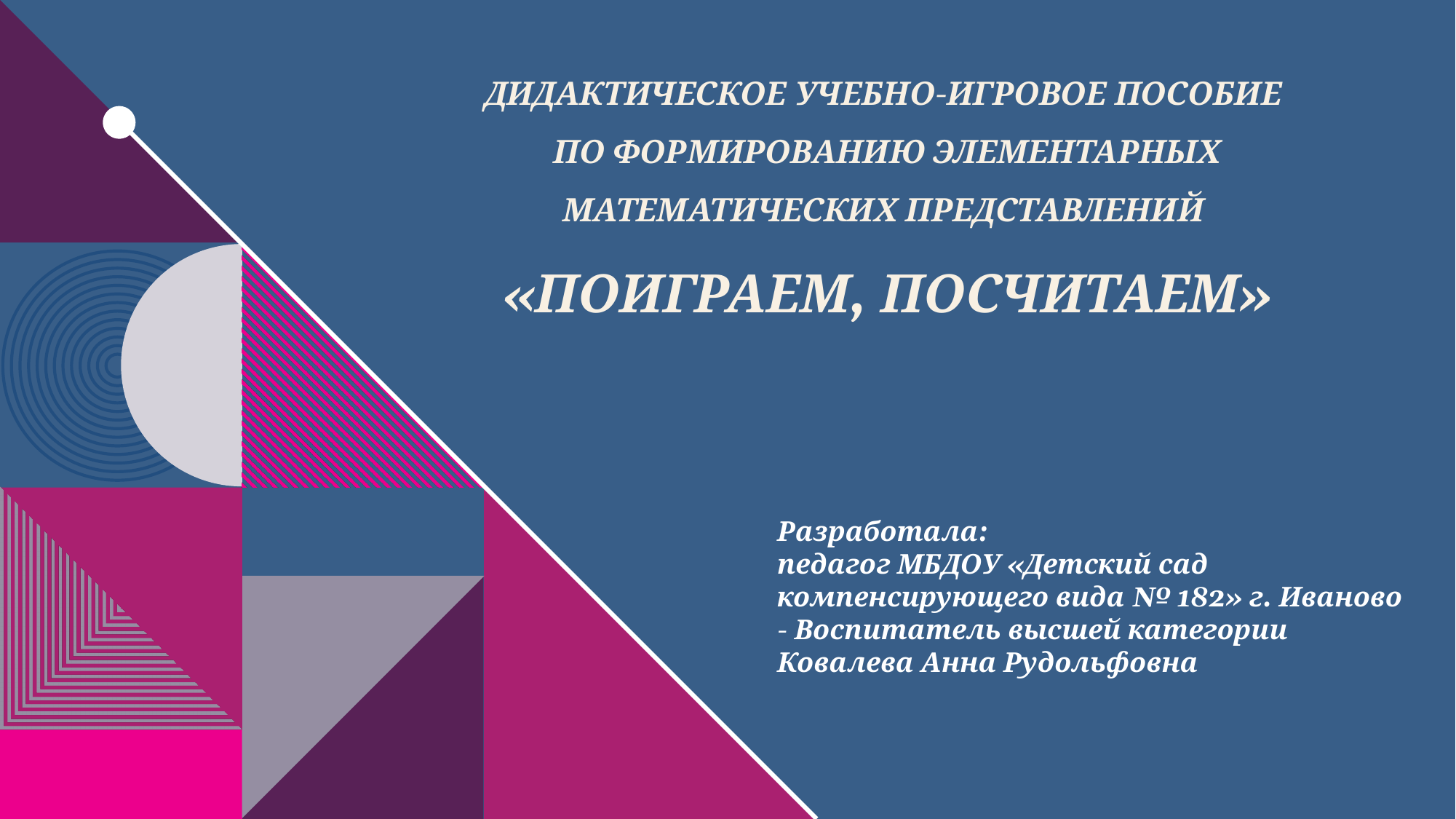

# Дидактическое учебно-игровое пособие по формированию элементарных математических представлений «Поиграем, посчитаем»
Разработала:
педагог МБДОУ «Детский сад компенсирующего вида № 182» г. Иваново
- Воспитатель высшей категории
Ковалева Анна Рудольфовна